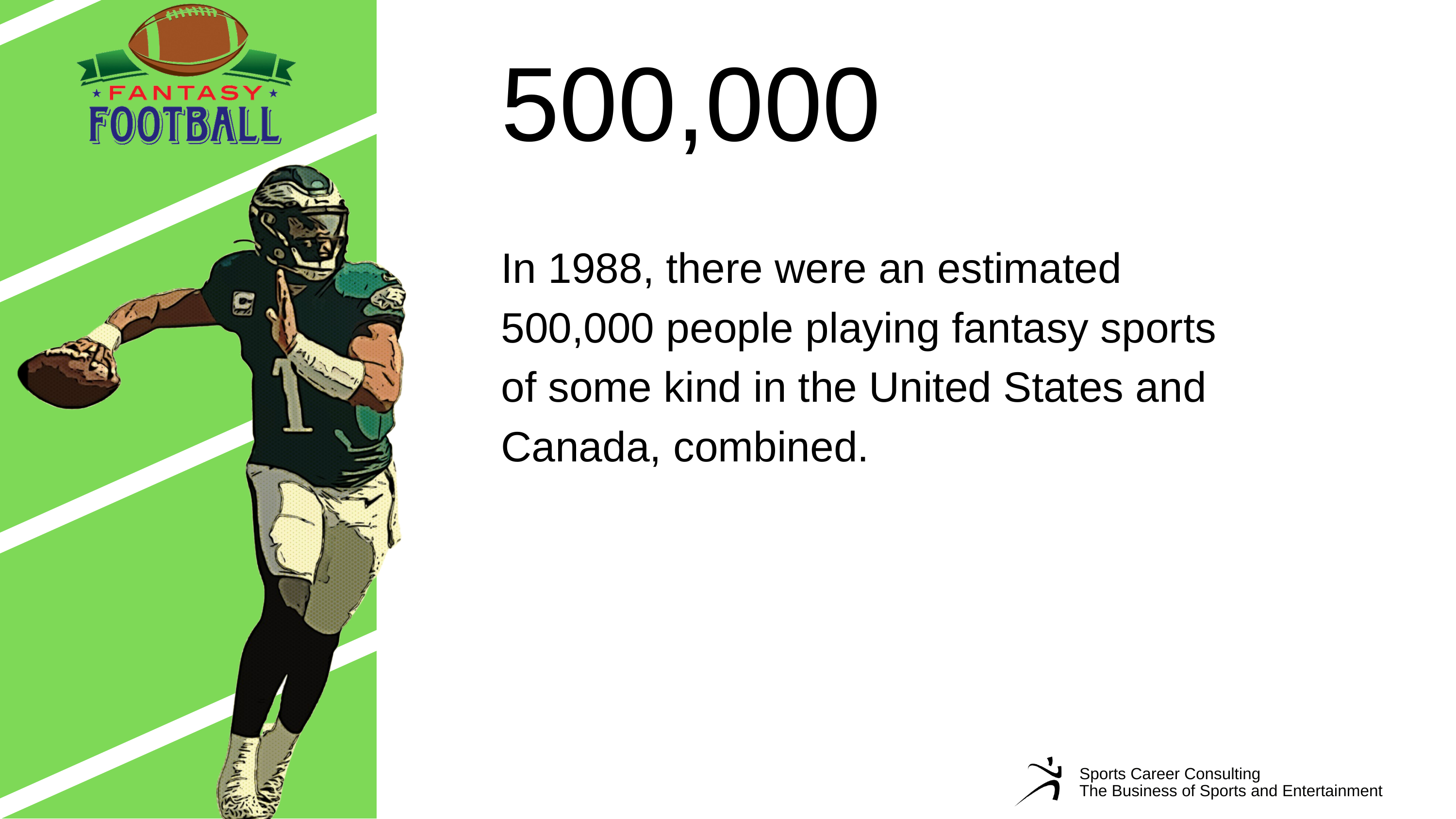

500,000

In 1988, there were an estimated 500,000 people playing fantasy sports of some kind in the United States and Canada, combined.

Sports Career Consulting
The Business of Sports and Entertainment